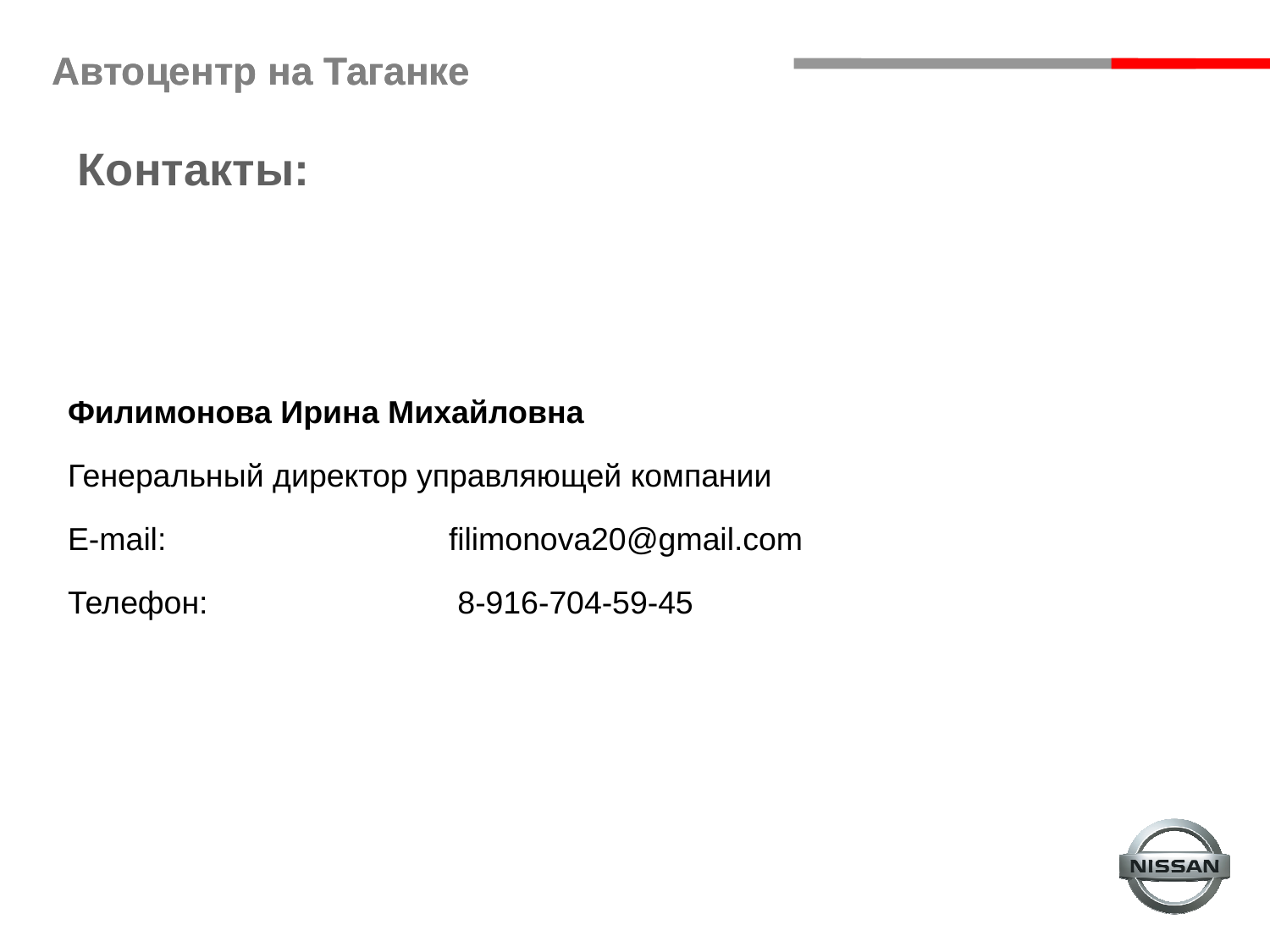

Контакты:
Филимонова Ирина Михайловна
Генеральный директор управляющей компании
E-mail:          		filimonova20@gmail.com
Телефон:		 8-916-704-59-45